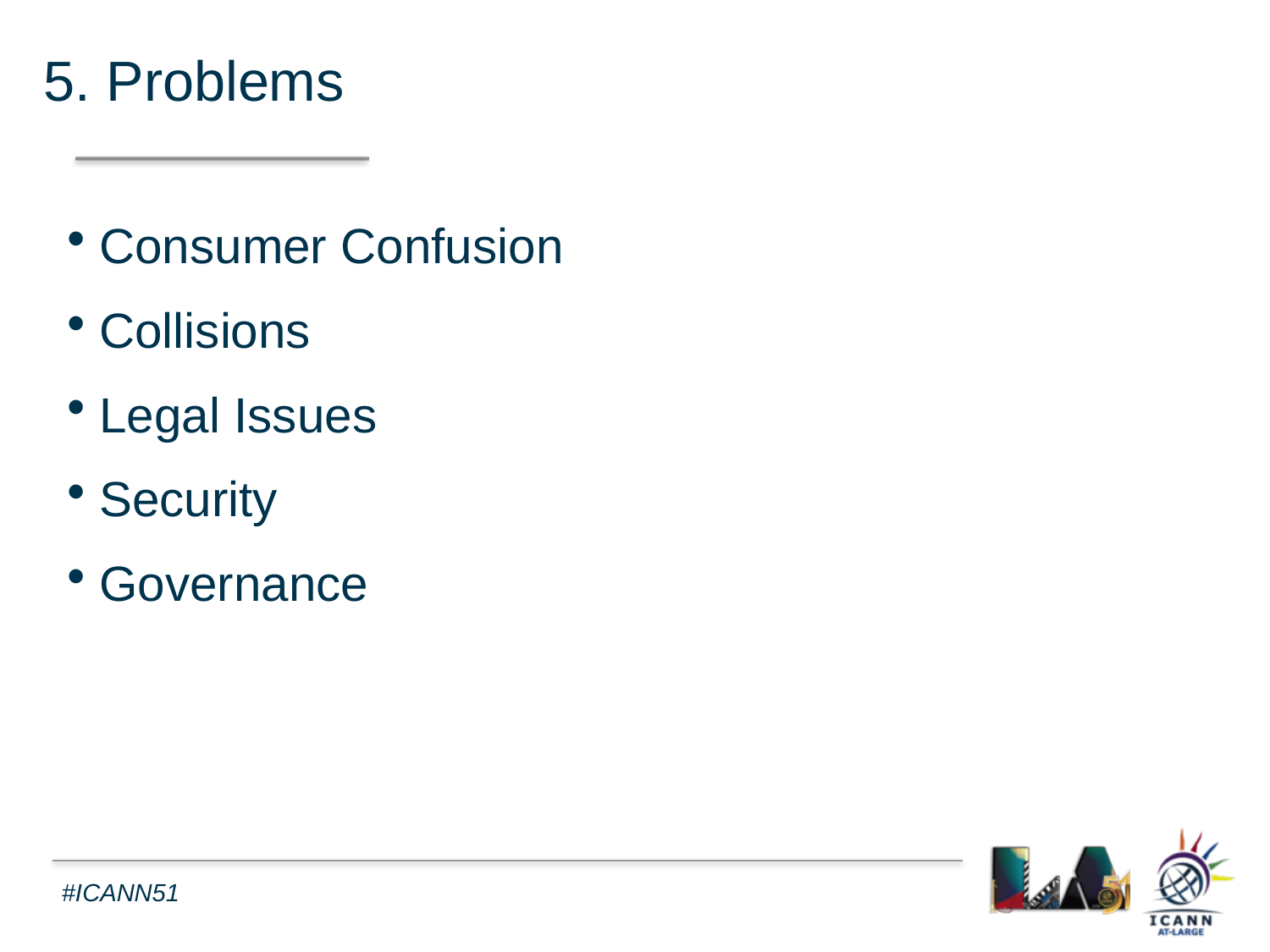

5. Problems
Consumer Confusion
Collisions
Legal Issues
Security
Governance